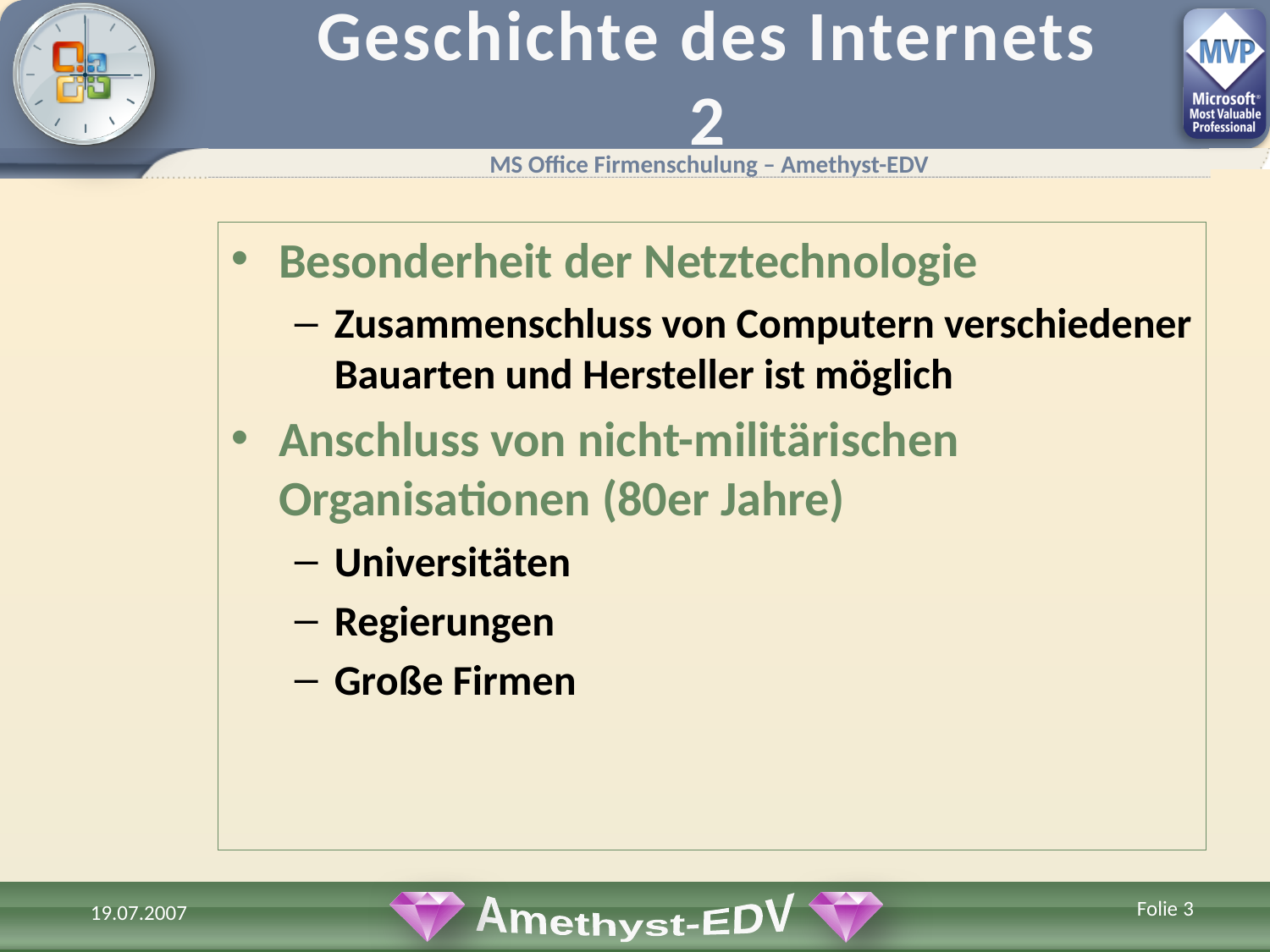

# Geschichte des Internets 2
Besonderheit der Netztechnologie
Zusammenschluss von Computern verschiedener Bauarten und Hersteller ist möglich
Anschluss von nicht-militärischen Organisationen (80er Jahre)
Universitäten
Regierungen
Große Firmen
Folie 3
19.07.2007